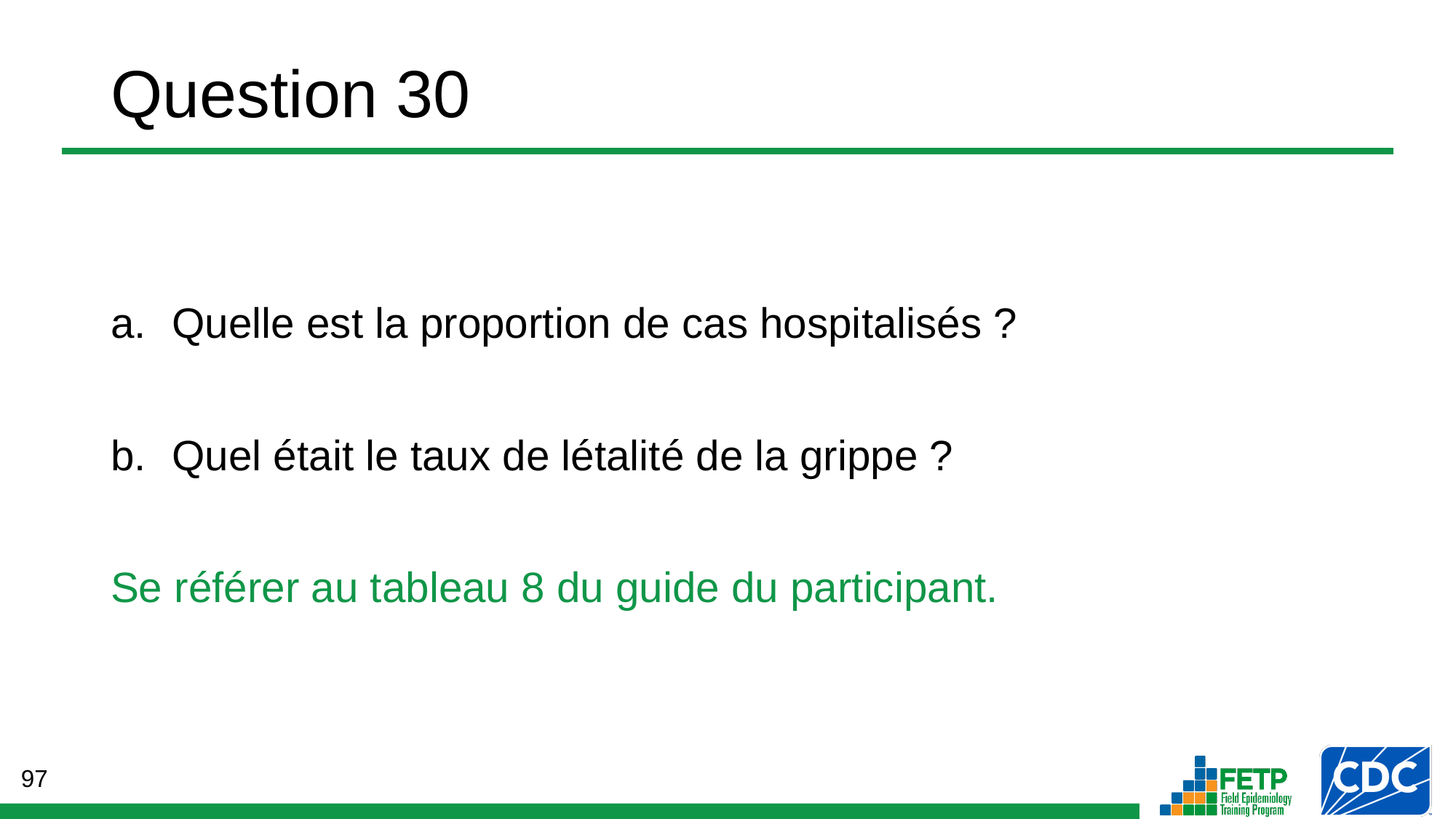

# Question 30
Quelle est la proportion de cas hospitalisés ?

Quel était le taux de létalité de la grippe ?

Se référer au tableau 8 du guide du participant.